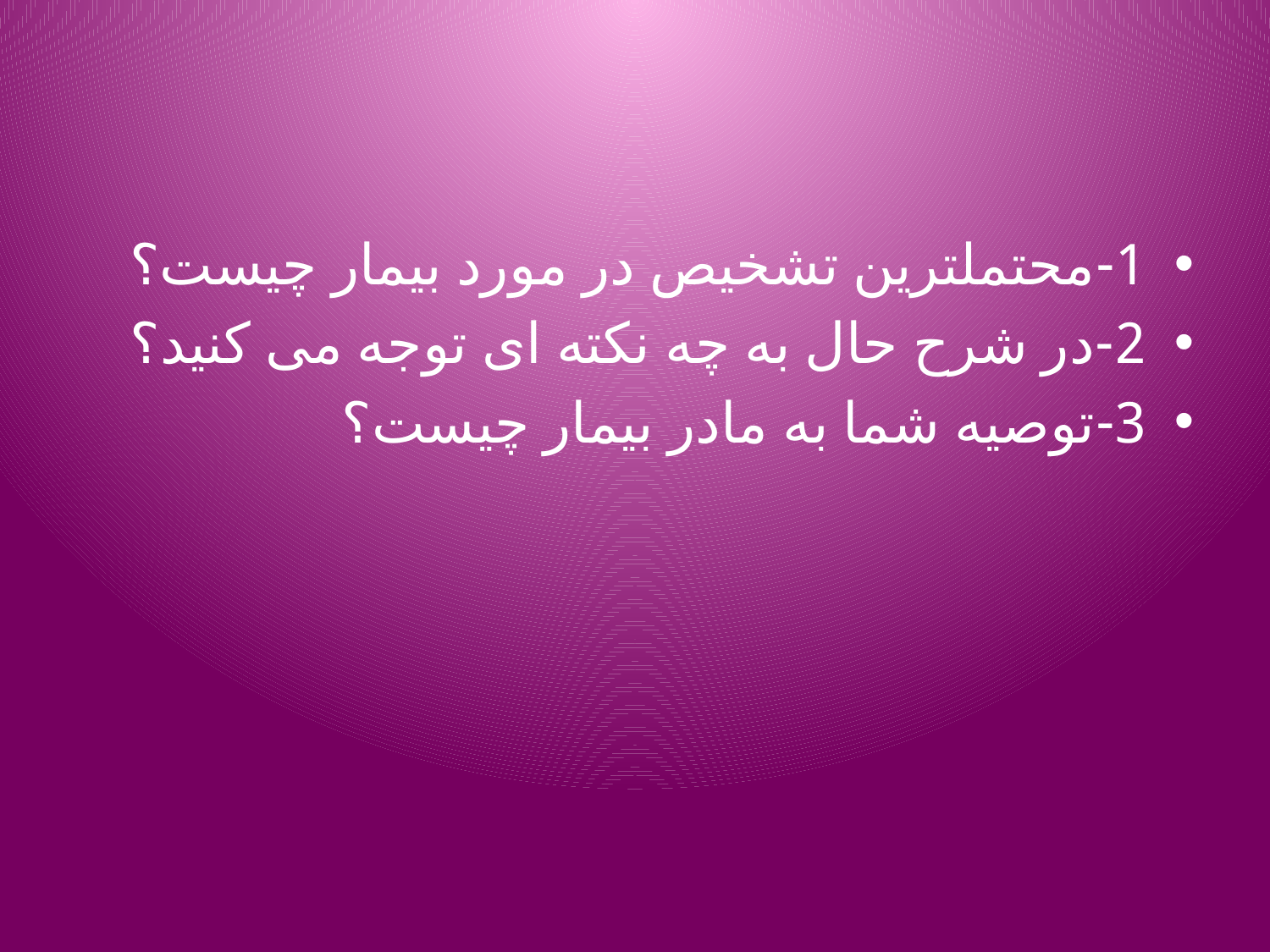

#
1-محتملترین تشخیص در مورد بیمار چیست؟
2-در شرح حال به چه نکته ای توجه می کنید؟
3-توصیه شما به مادر بیمار چیست؟